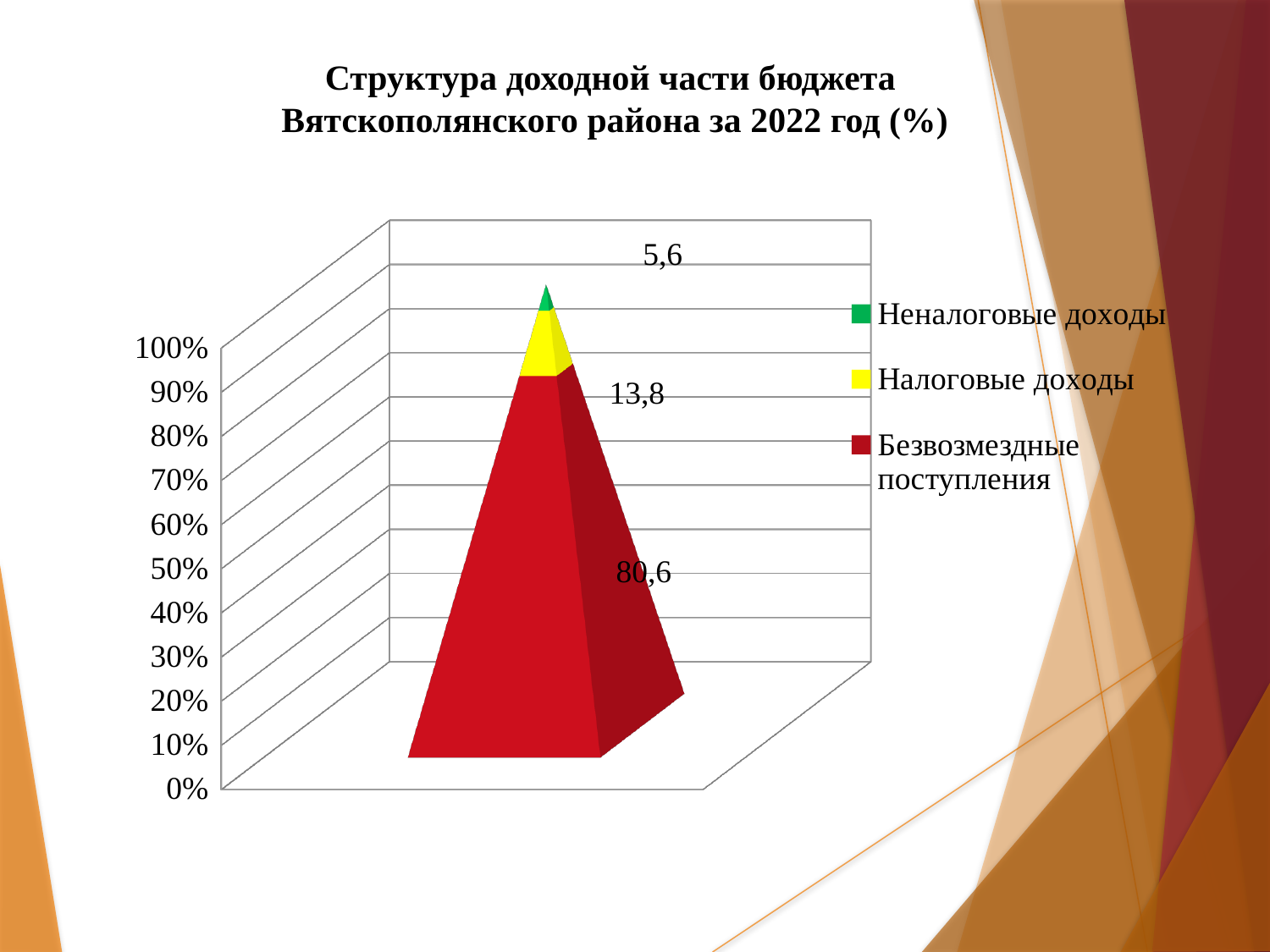

# Структура доходной части бюджета Вятскополянского района за 2022 год (%)

[unsupported chart]